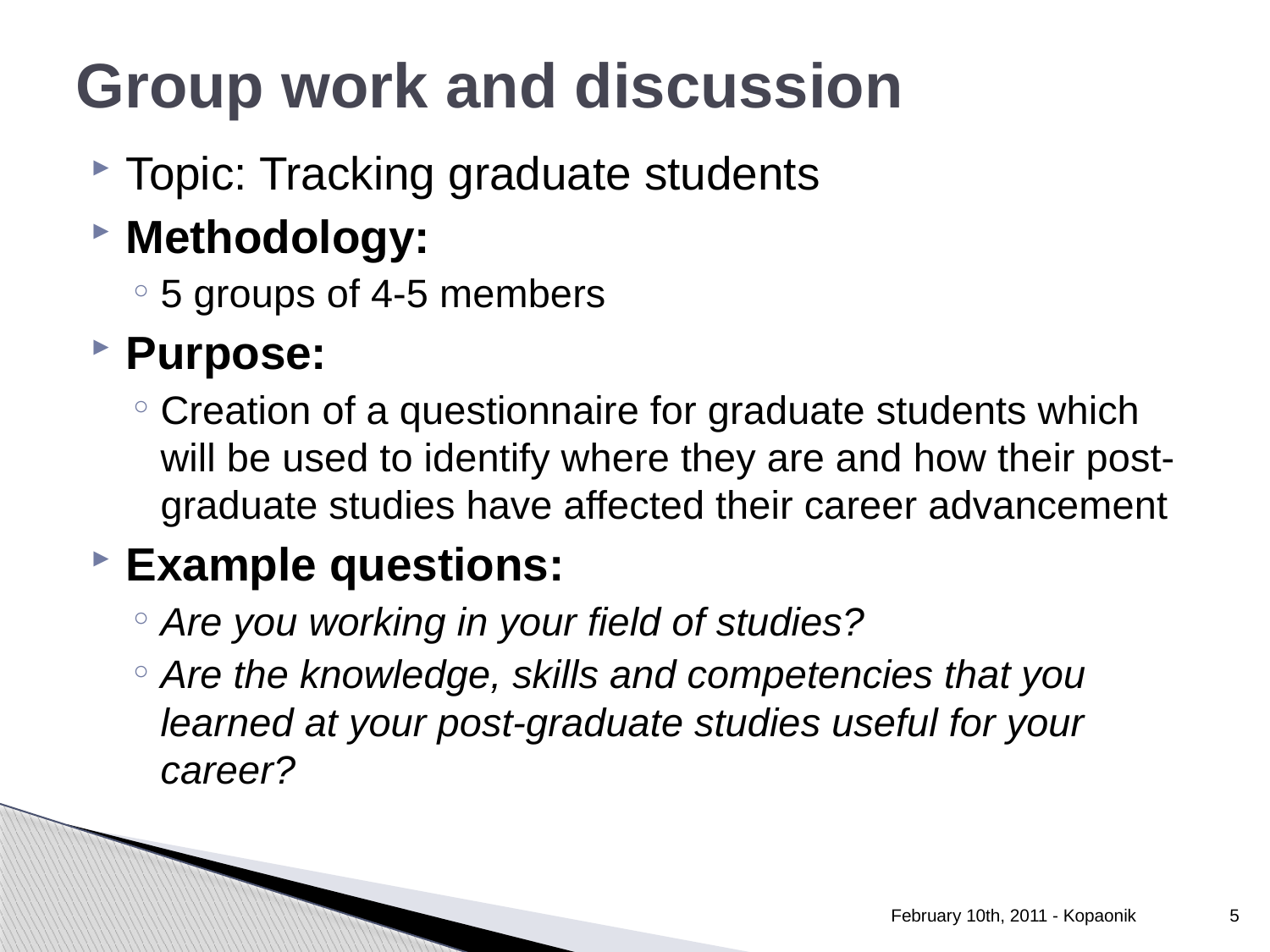

# Group work and discussion
Topic: Tracking graduate students
Methodology:
5 groups of 4-5 members
Purpose:
Creation of a questionnaire for graduate students which will be used to identify where they are and how their post-graduate studies have affected their career advancement
Example questions:
Are you working in your field of studies?
Are the knowledge, skills and competencies that you learned at your post-graduate studies useful for your career?

February 10th, 2011 - Kopaonik
5